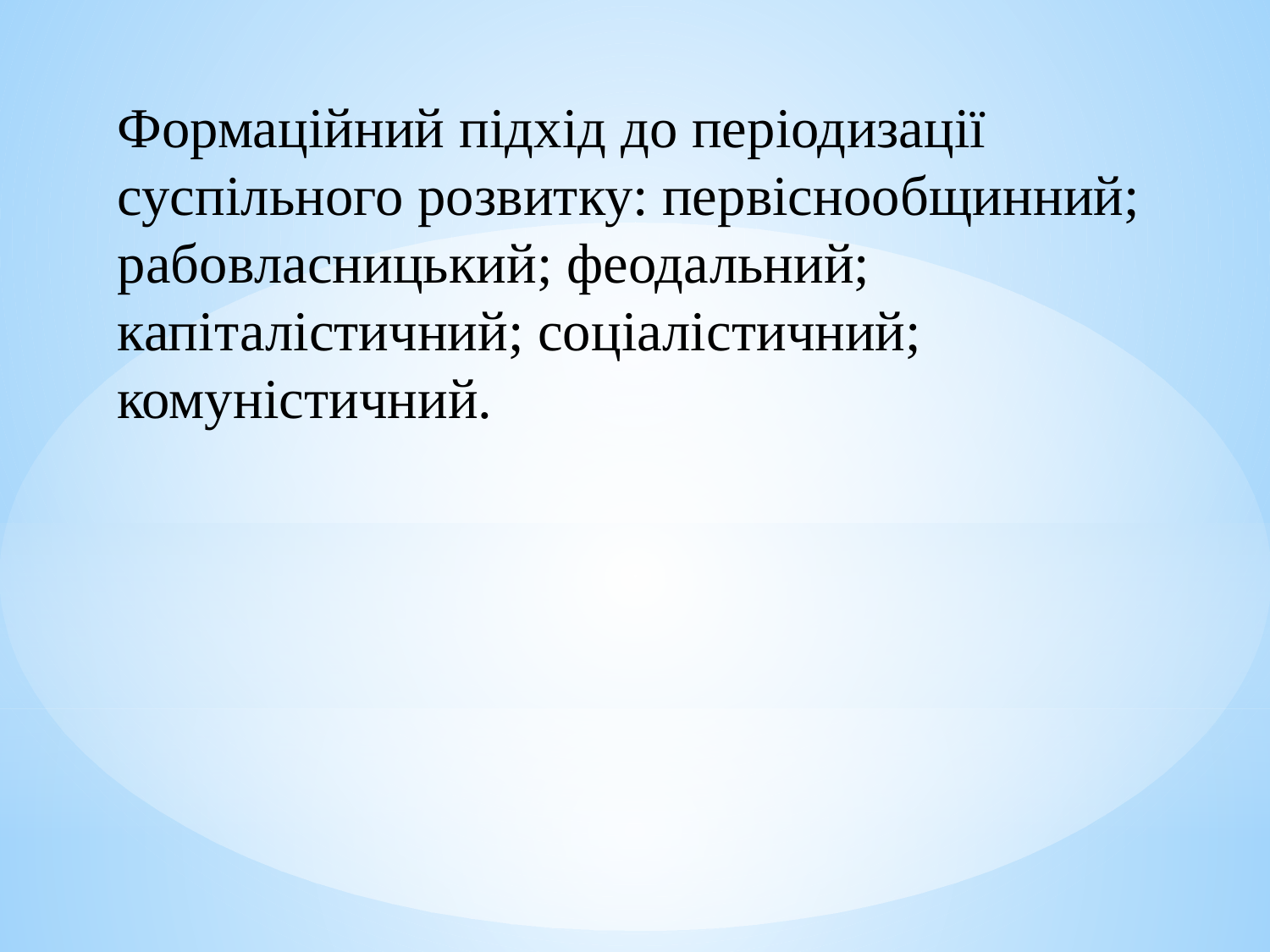

Формаційний підхід до періодизації суспільного розвитку: первіснообщинний; рабовласницький; феодальний; капіталістичний; соціалістичний; комуністичний.